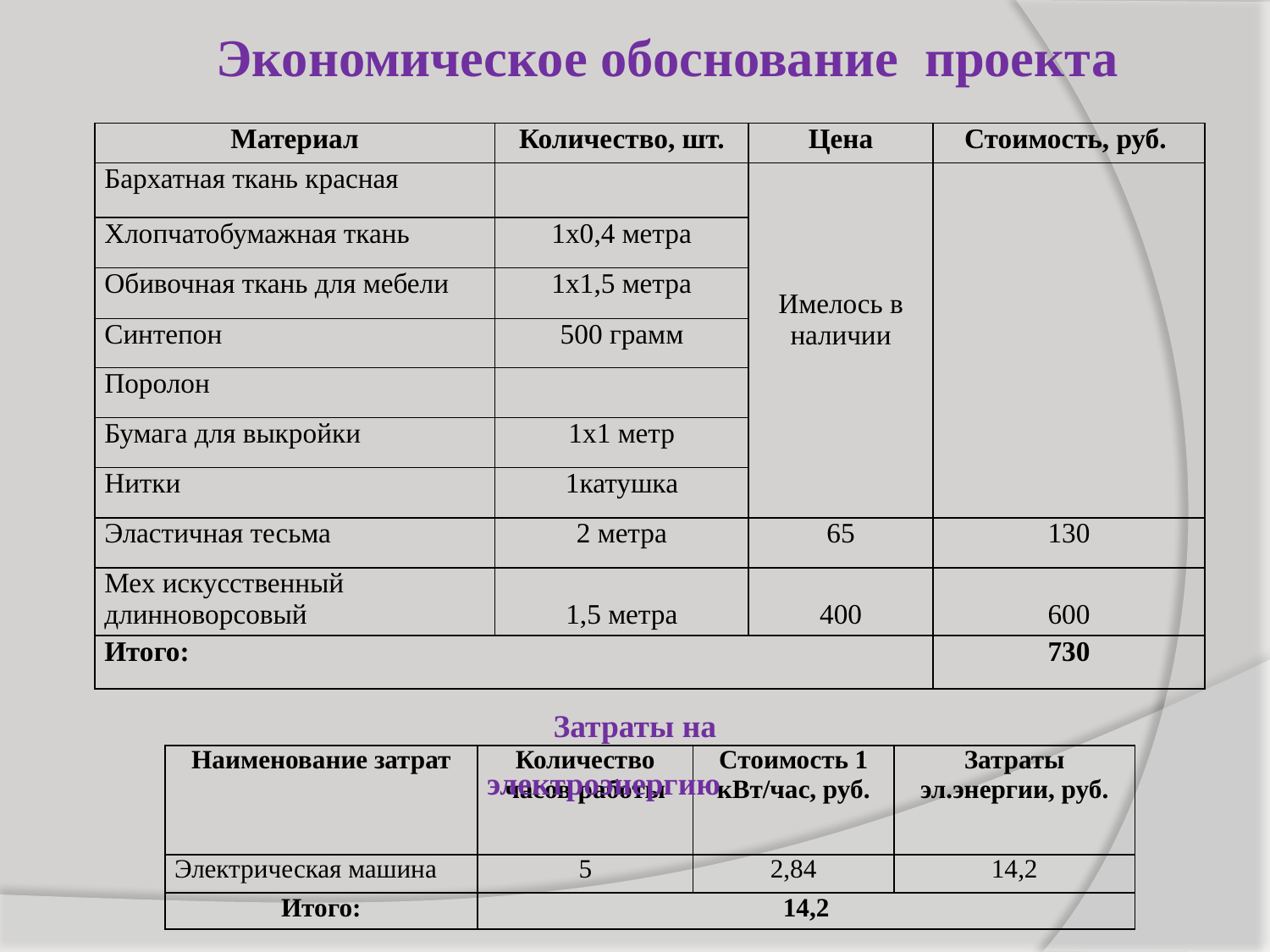

# Экономическое обоснование  проекта
| Материал | Количество, шт. | Цена | Стоимость, руб. |
| --- | --- | --- | --- |
| Бархатная ткань красная |  | Имелось в наличии |  |
| Хлопчатобумажная ткань | 1х0,4 метра |  |  |
| Обивочная ткань для мебели | 1х1,5 метра |  |  |
| Синтепон | 500 грамм |  |  |
| Поролон |  |  |  |
| Бумага для выкройки | 1х1 метр |  |  |
| Нитки | 1катушка |  |  |
| Эластичная тесьма | 2 метра | 65 | 130 |
| Мех искусственный длинноворсовый | 1,5 метра | 400 | 600 |
| Итого: |  |  | 730 |
Затраты на электроэнергию
| Наименование затрат | Количество часов работы | Стоимость 1 кВт/час, руб. | Затраты эл.энергии, руб. |
| --- | --- | --- | --- |
| Электрическая машина | 5 | 2,84 | 14,2 |
| Итого: | 14,2 |  |  |